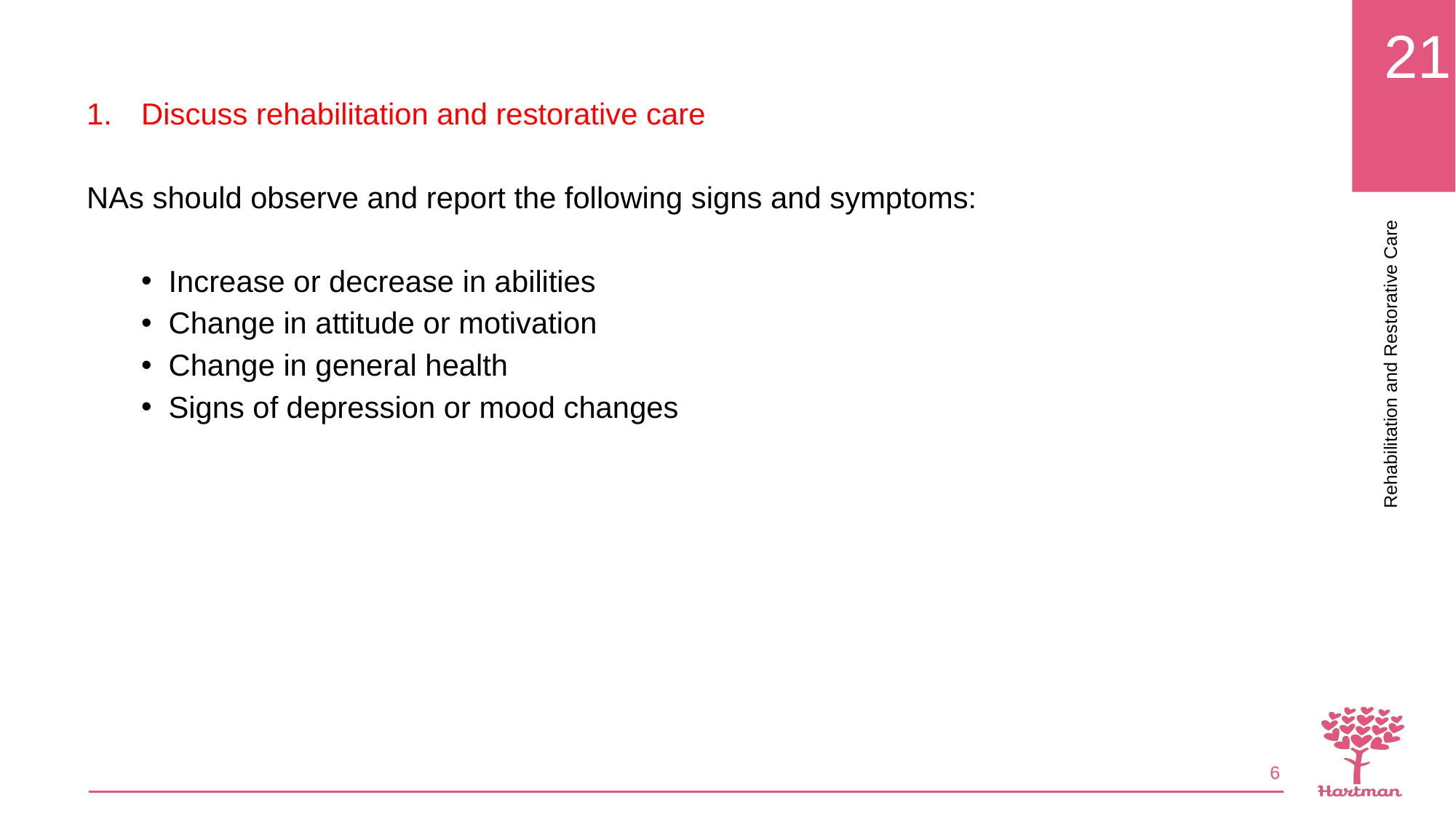

Discuss rehabilitation and restorative care

NAs should observe and report the following signs and symptoms:

Increase or decrease in abilities
Change in attitude or motivation
Change in general health
Signs of depression or mood changes

6